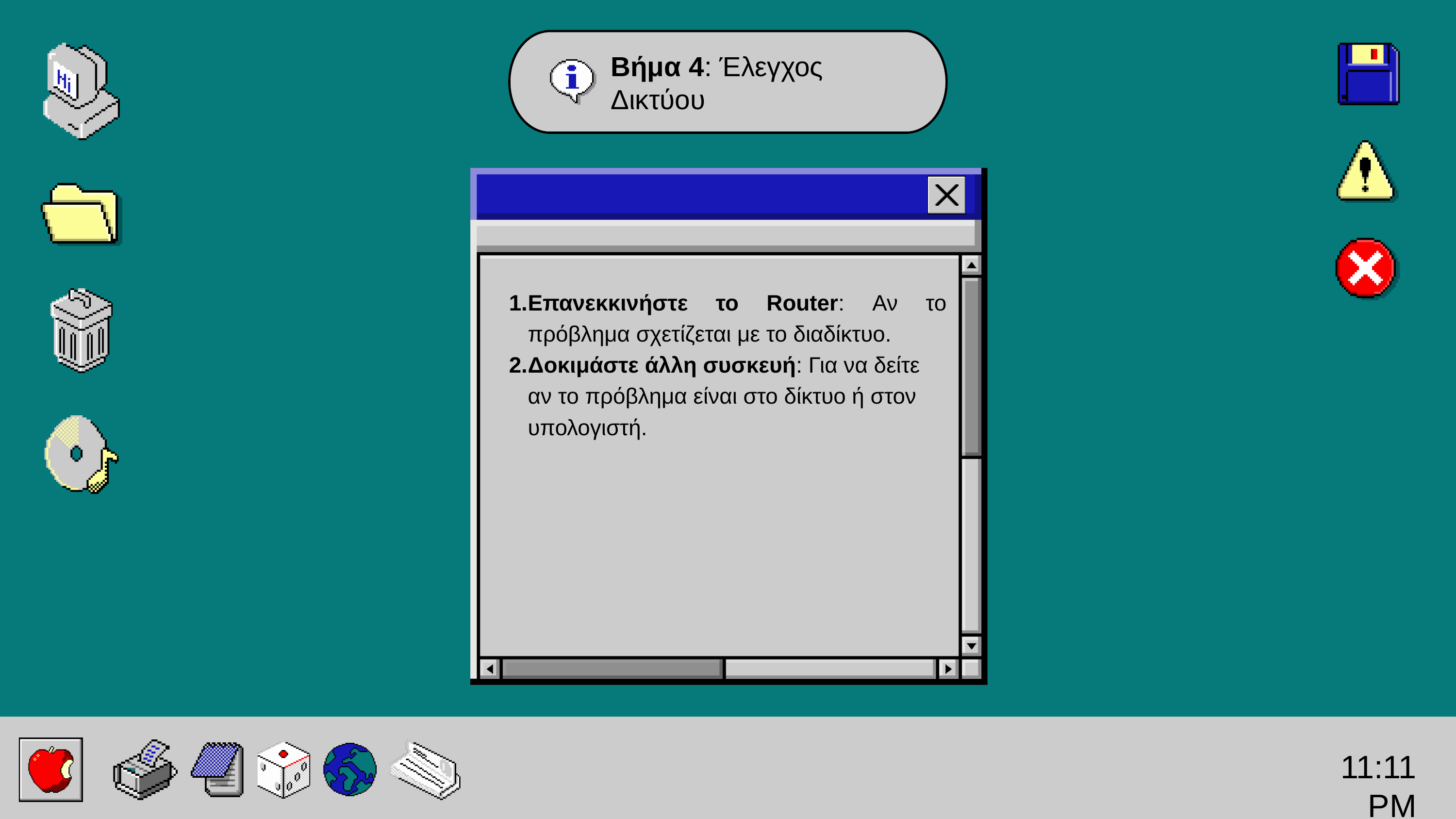

Βήμα 4: Έλεγχος Δικτύου

Επανεκκινήστε το Router: Αν το πρόβλημα σχετίζεται με το διαδίκτυο.
Δοκιμάστε άλλη συσκευή: Για να δείτε αν το πρόβλημα είναι στο δίκτυο ή στον υπολογιστή.

11:11PM